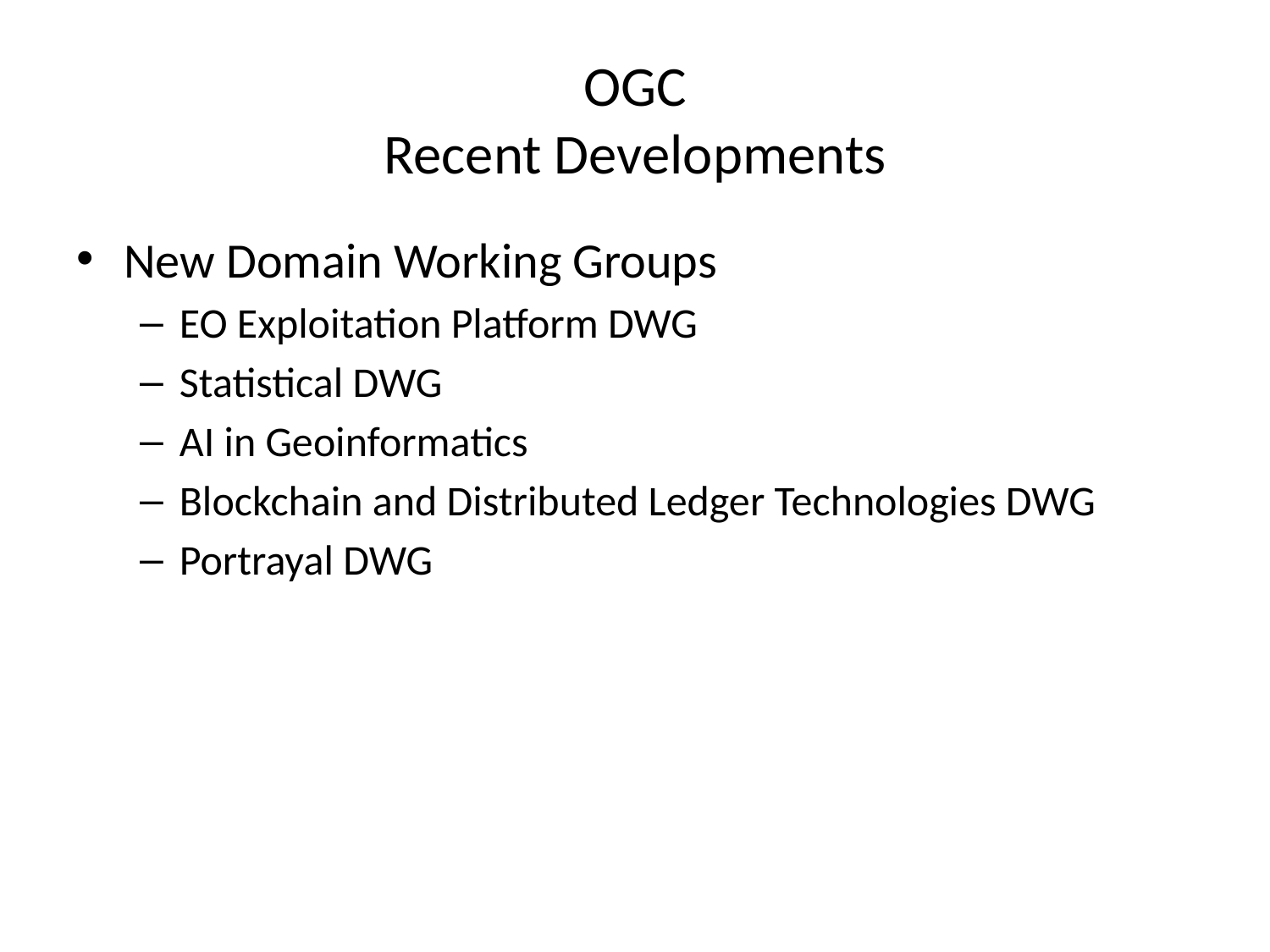

# OGC Recent Developments
New Domain Working Groups
EO Exploitation Platform DWG
Statistical DWG
AI in Geoinformatics
Blockchain and Distributed Ledger Technologies DWG
Portrayal DWG